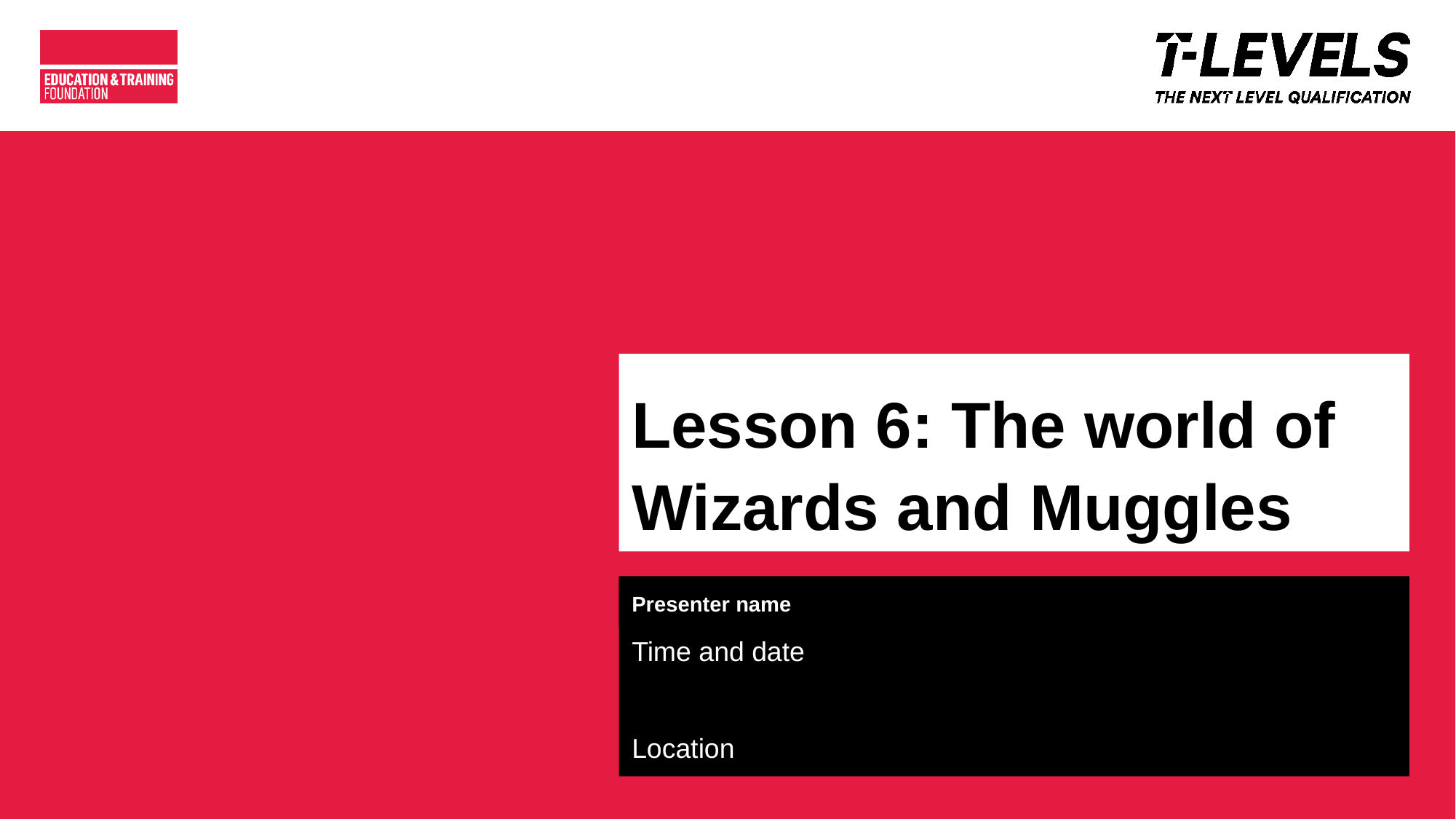

# Lesson 6: The world of Wizards and Muggles
Presenter name
Time and date
Location